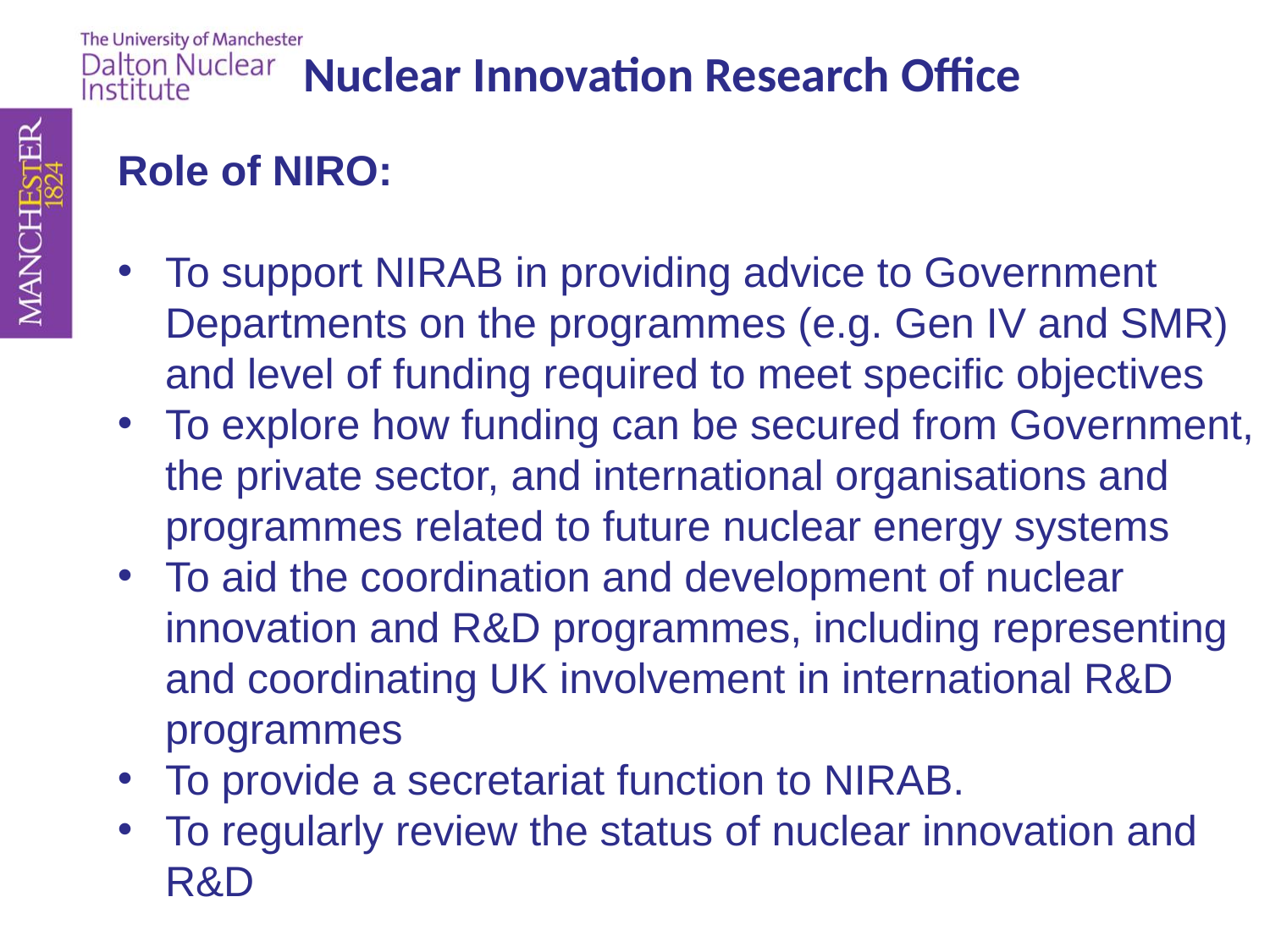

Nuclear Innovation Research Office
Role of NIRO:

To support NIRAB in providing advice to Government Departments on the programmes (e.g. Gen IV and SMR) and level of funding required to meet specific objectives
To explore how funding can be secured from Government, the private sector, and international organisations and programmes related to future nuclear energy systems
To aid the coordination and development of nuclear innovation and R&D programmes, including representing and coordinating UK involvement in international R&D programmes
To provide a secretariat function to NIRAB.
To regularly review the status of nuclear innovation and R&D